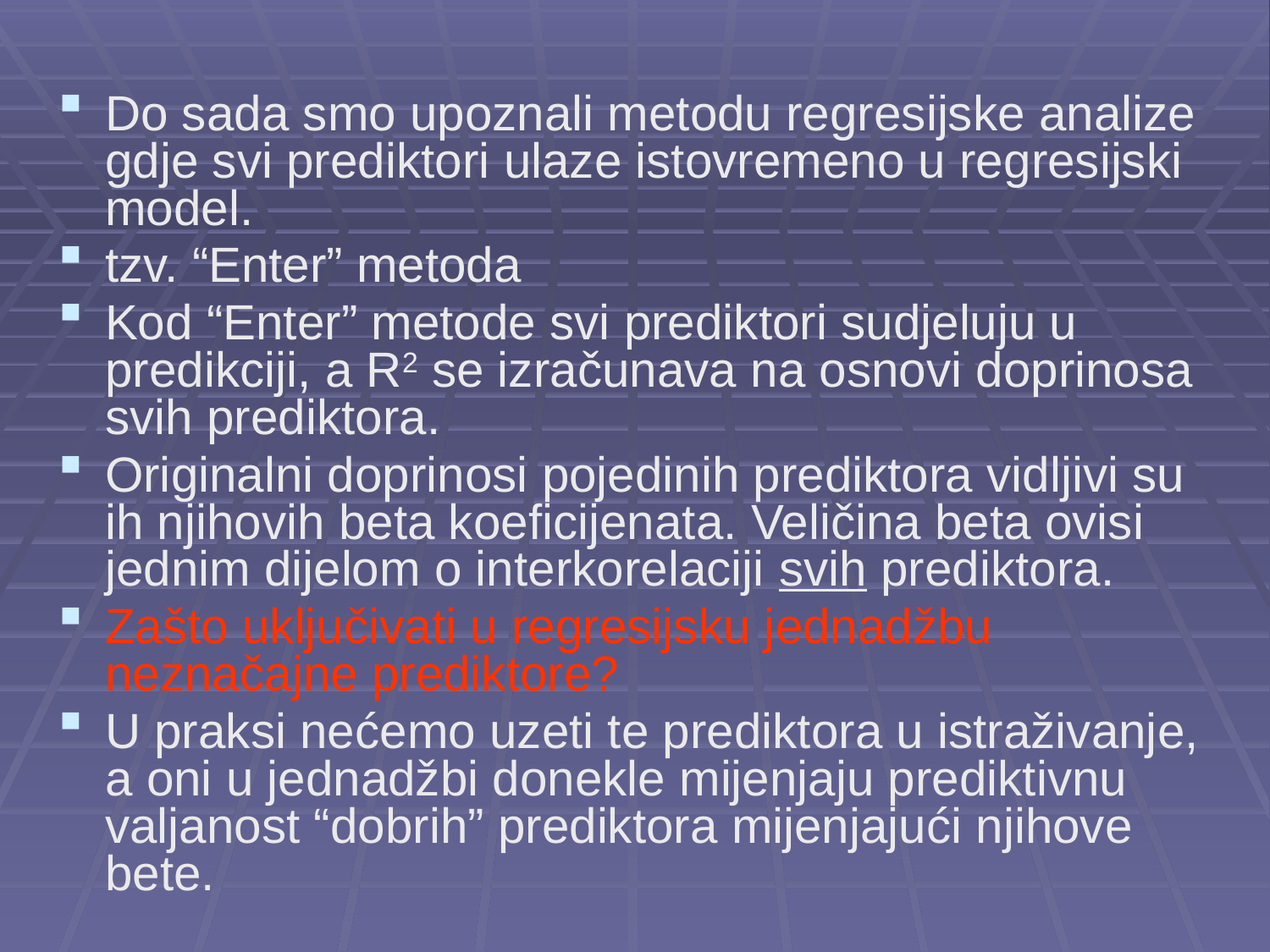

Do sada smo upoznali metodu regresijske analize gdje svi prediktori ulaze istovremeno u regresijski model.
tzv. “Enter” metoda
Kod “Enter” metode svi prediktori sudjeluju u predikciji, a R2 se izračunava na osnovi doprinosa svih prediktora.
Originalni doprinosi pojedinih prediktora vidljivi su ih njihovih beta koeficijenata. Veličina beta ovisi jednim dijelom o interkorelaciji svih prediktora.
Zašto uključivati u regresijsku jednadžbu neznačajne prediktore?
U praksi nećemo uzeti te prediktora u istraživanje, a oni u jednadžbi donekle mijenjaju prediktivnu valjanost “dobrih” prediktora mijenjajući njihove bete.